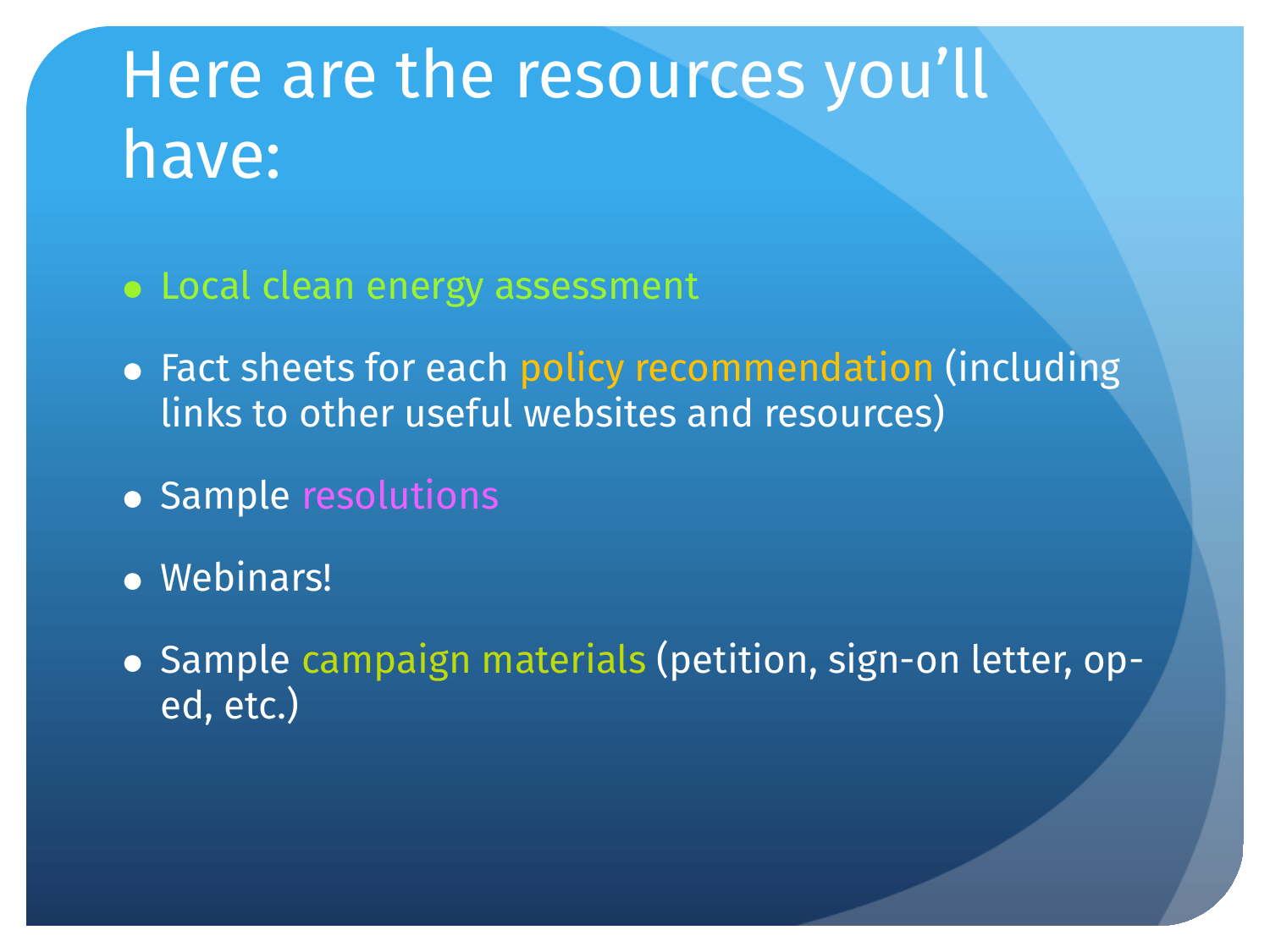

# Here are the resources you’ll have:
Local clean energy assessment
Fact sheets for each policy recommendation (including links to other useful websites and resources)
Sample resolutions
Webinars!
Sample campaign materials (petition, sign-on letter, op-ed, etc.)